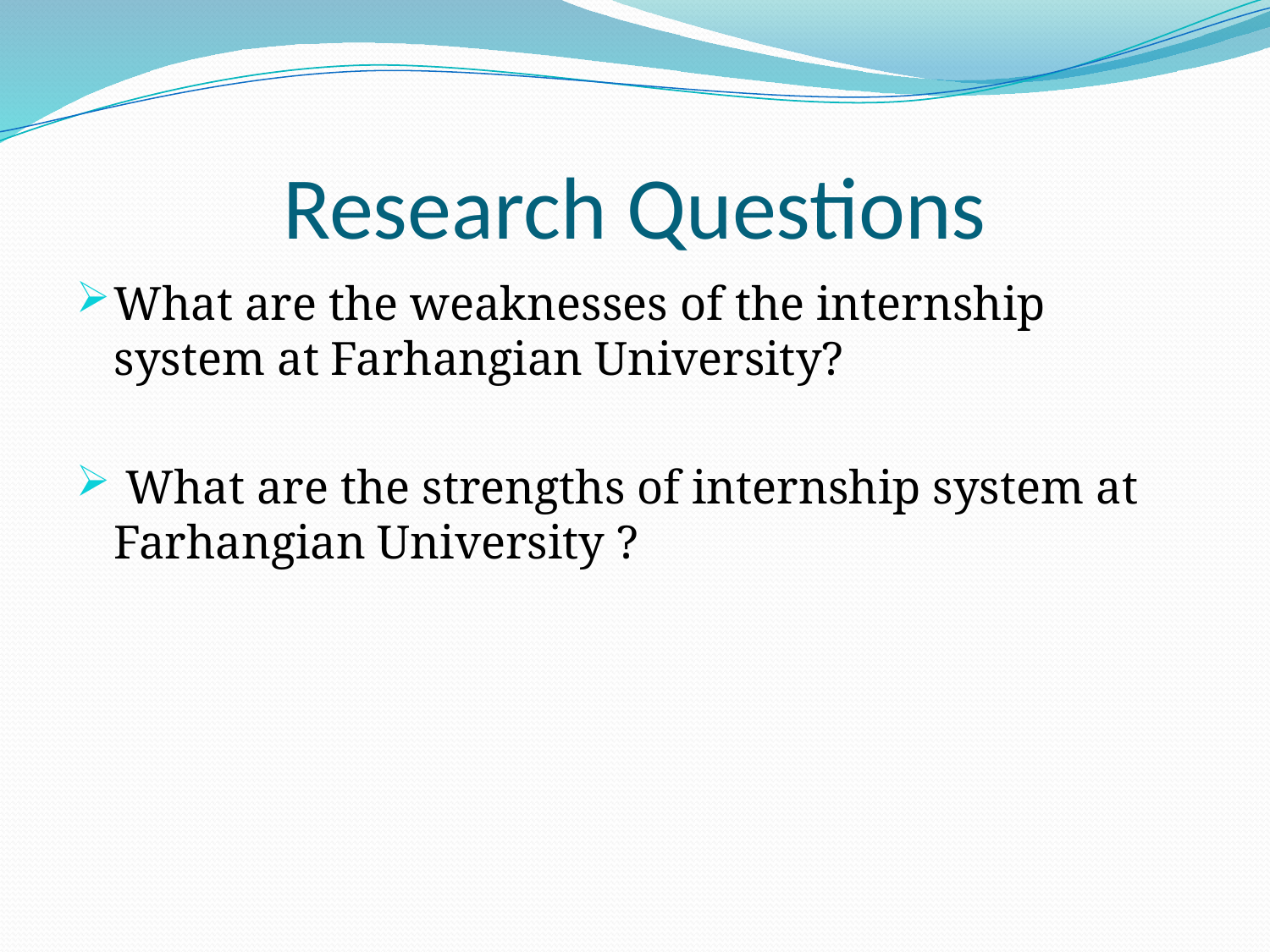

# Research Questions
What are the weaknesses of the internship system at Farhangian University?

 What are the strengths of internship system at Farhangian University ?